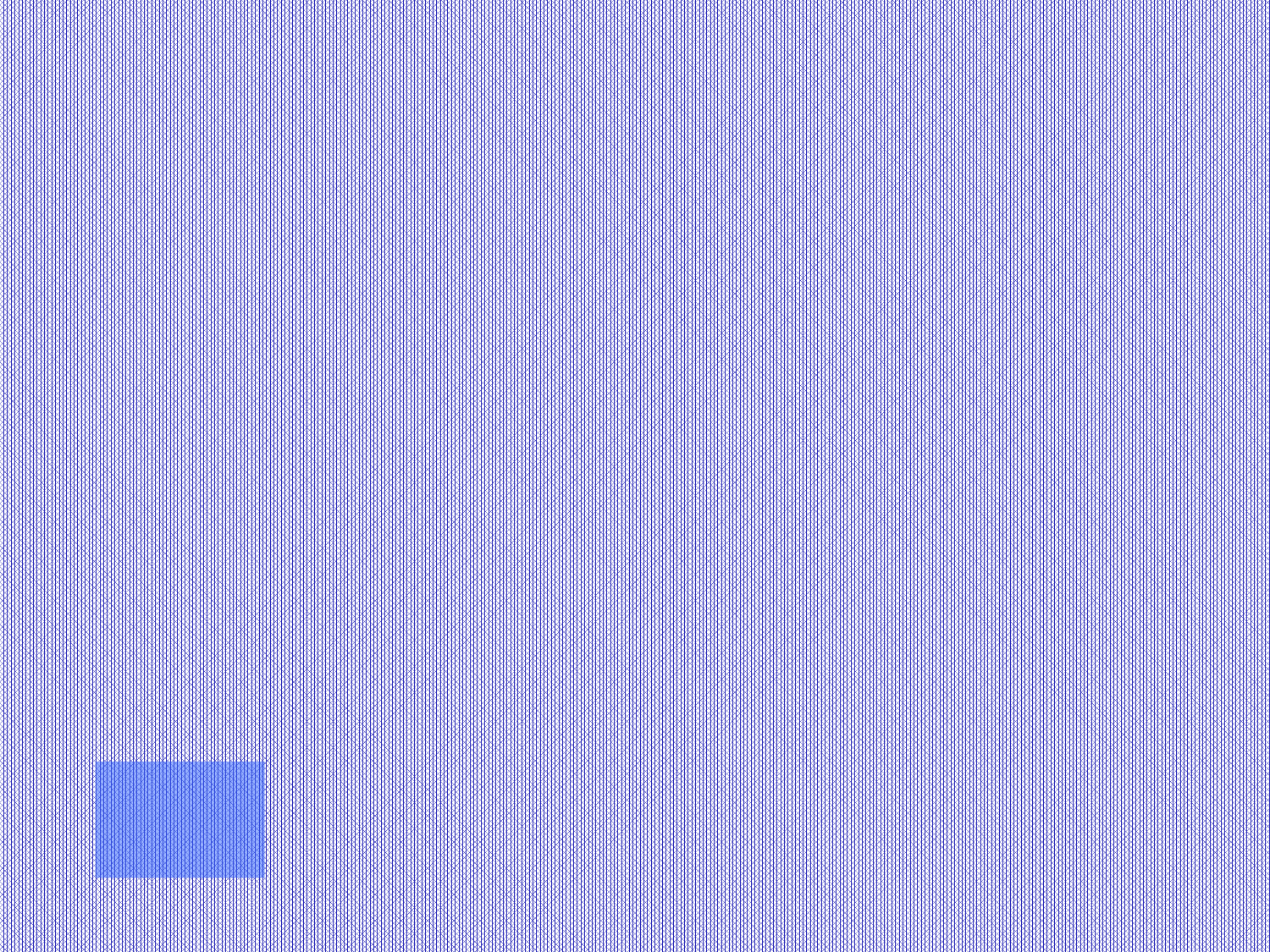

What is  Mendel’s Law of
Independent Assortment?